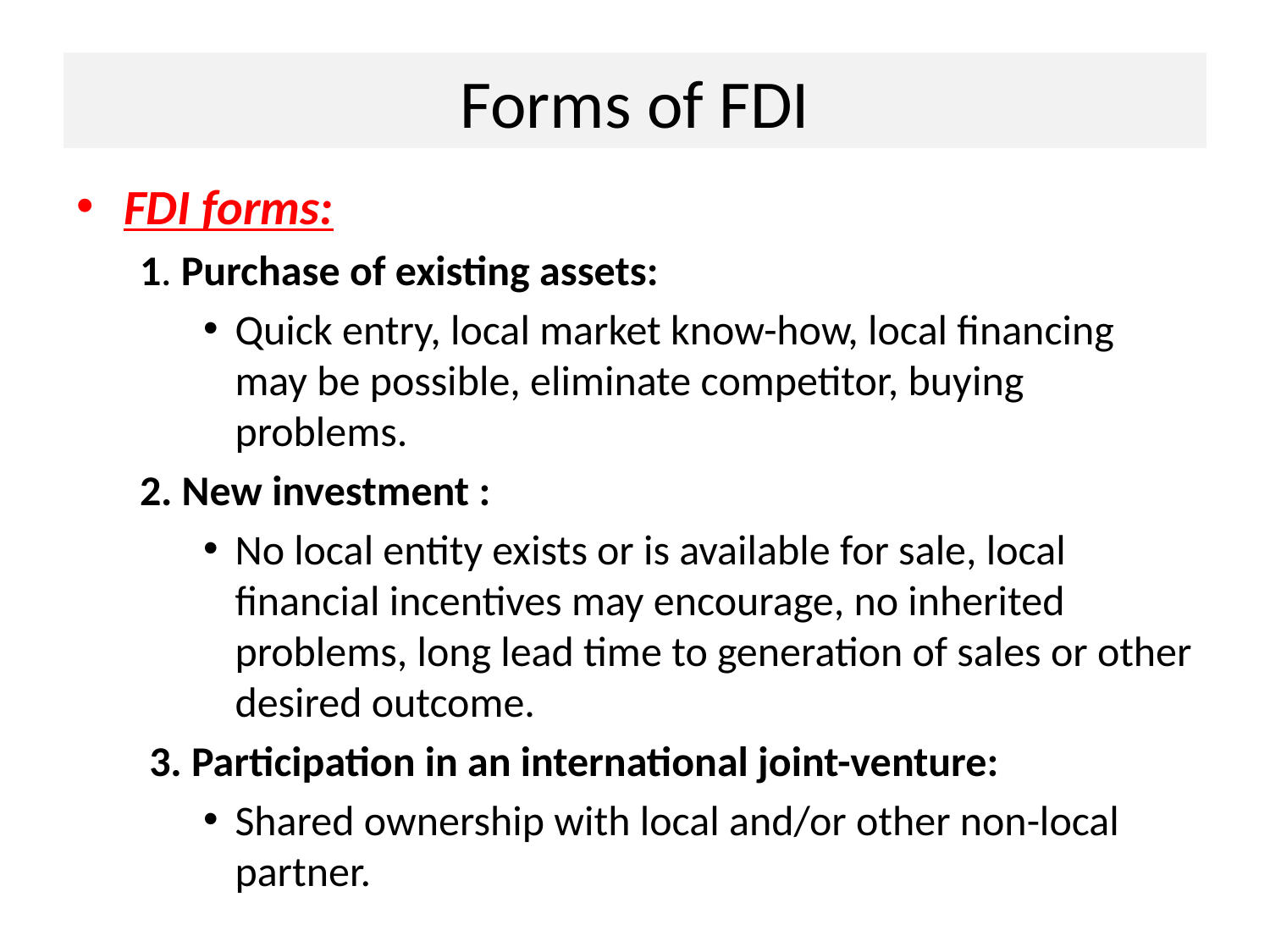

# Forms of FDI
FDI forms:
1. Purchase of existing assets:
Quick entry, local market know-how, local financing may be possible, eliminate competitor, buying problems.
2. New investment :
No local entity exists or is available for sale, local financial incentives may encourage, no inherited problems, long lead time to generation of sales or other desired outcome.
 3. Participation in an international joint-venture:
Shared ownership with local and/or other non-local partner.